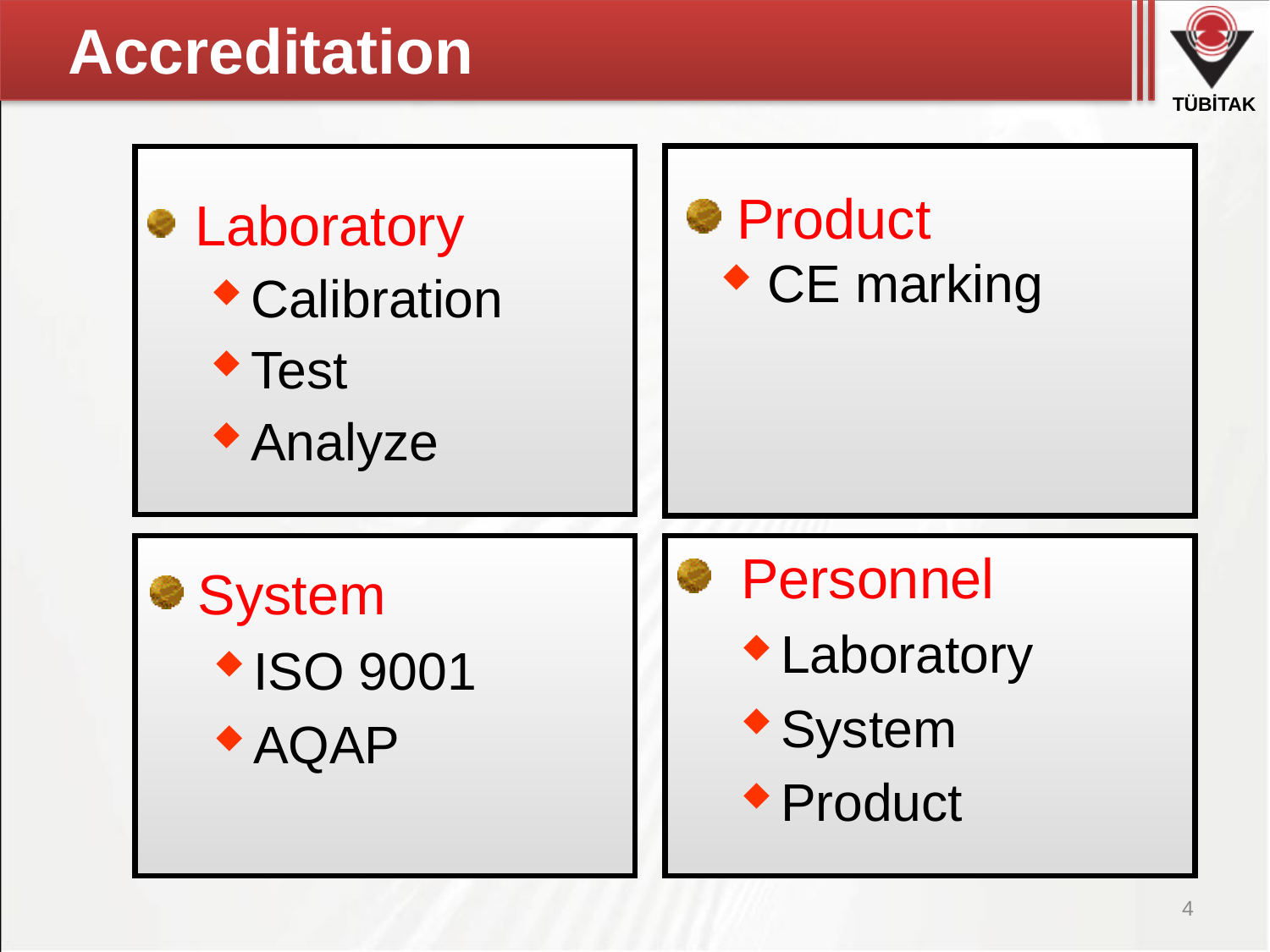

# Accreditation
Laboratory
Calibration
Test
Analyze

 Product
 CE marking

 Personnel
Laboratory
System
Product
System
ISO 9001
AQAP
4